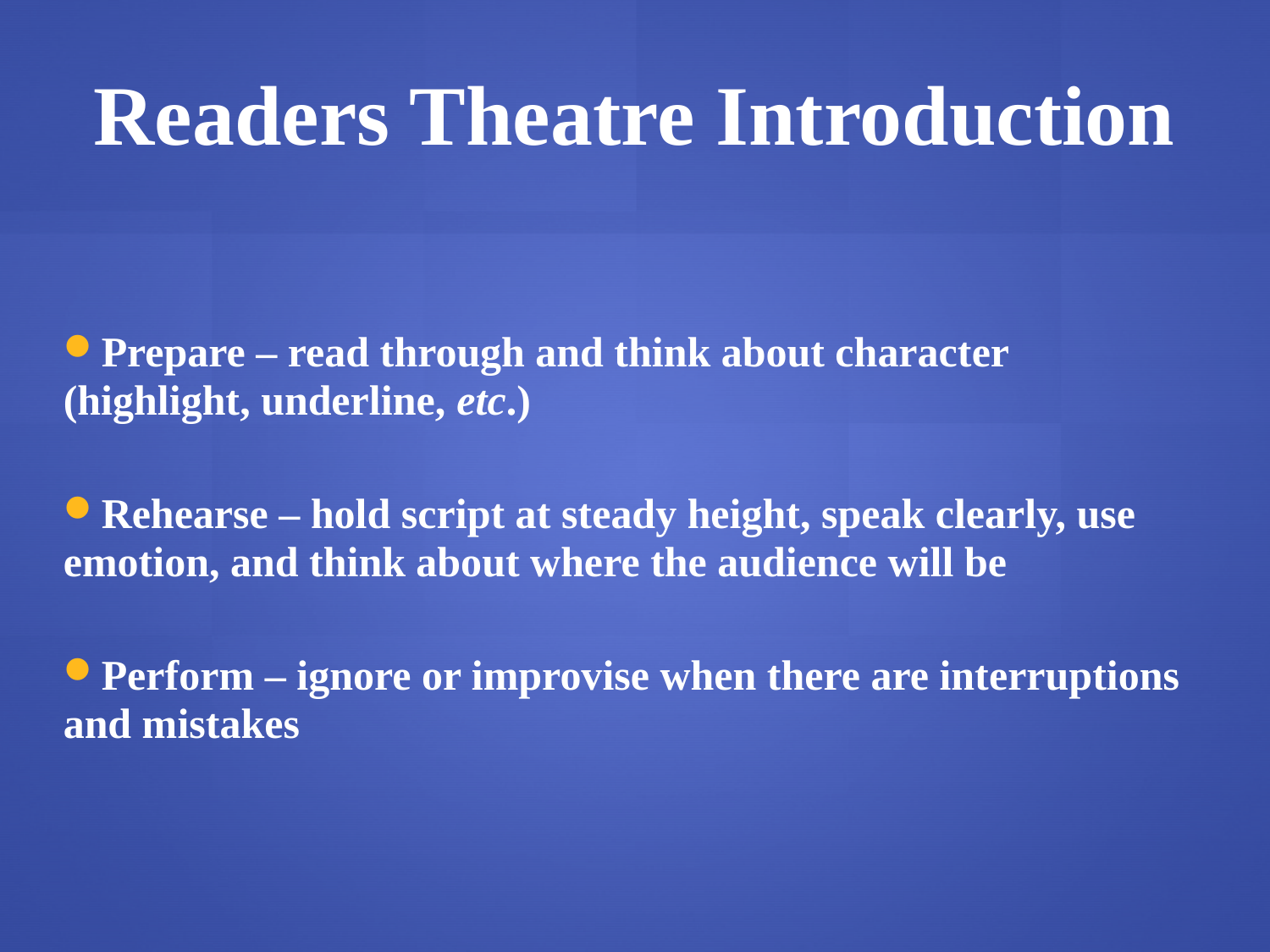

# Readers Theatre Introduction
Prepare – read through and think about character (highlight, underline, etc.)

Rehearse – hold script at steady height, speak clearly, use emotion, and think about where the audience will be

Perform – ignore or improvise when there are interruptions and mistakes